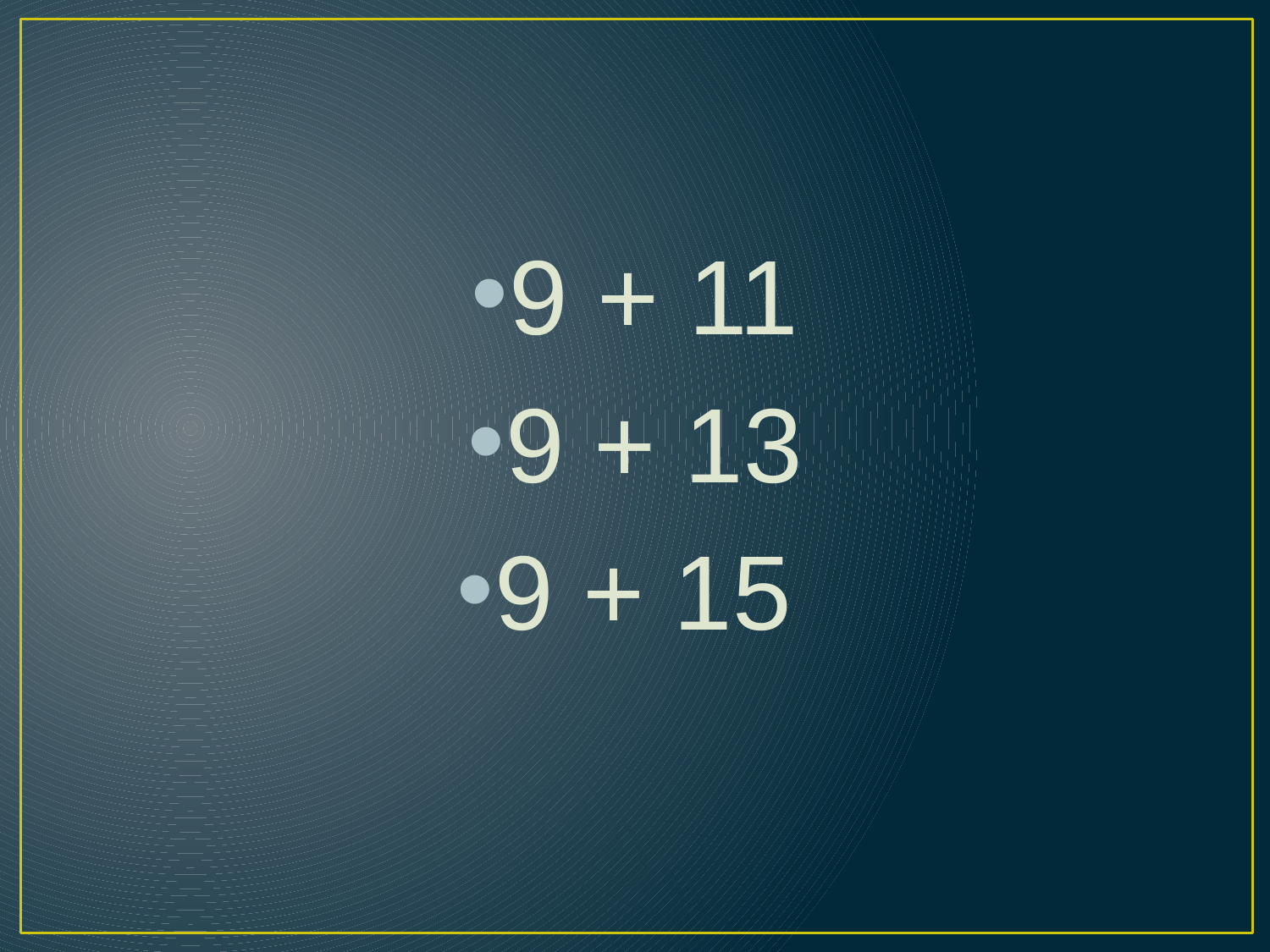

9 + 11
9 + 13
9 + 15